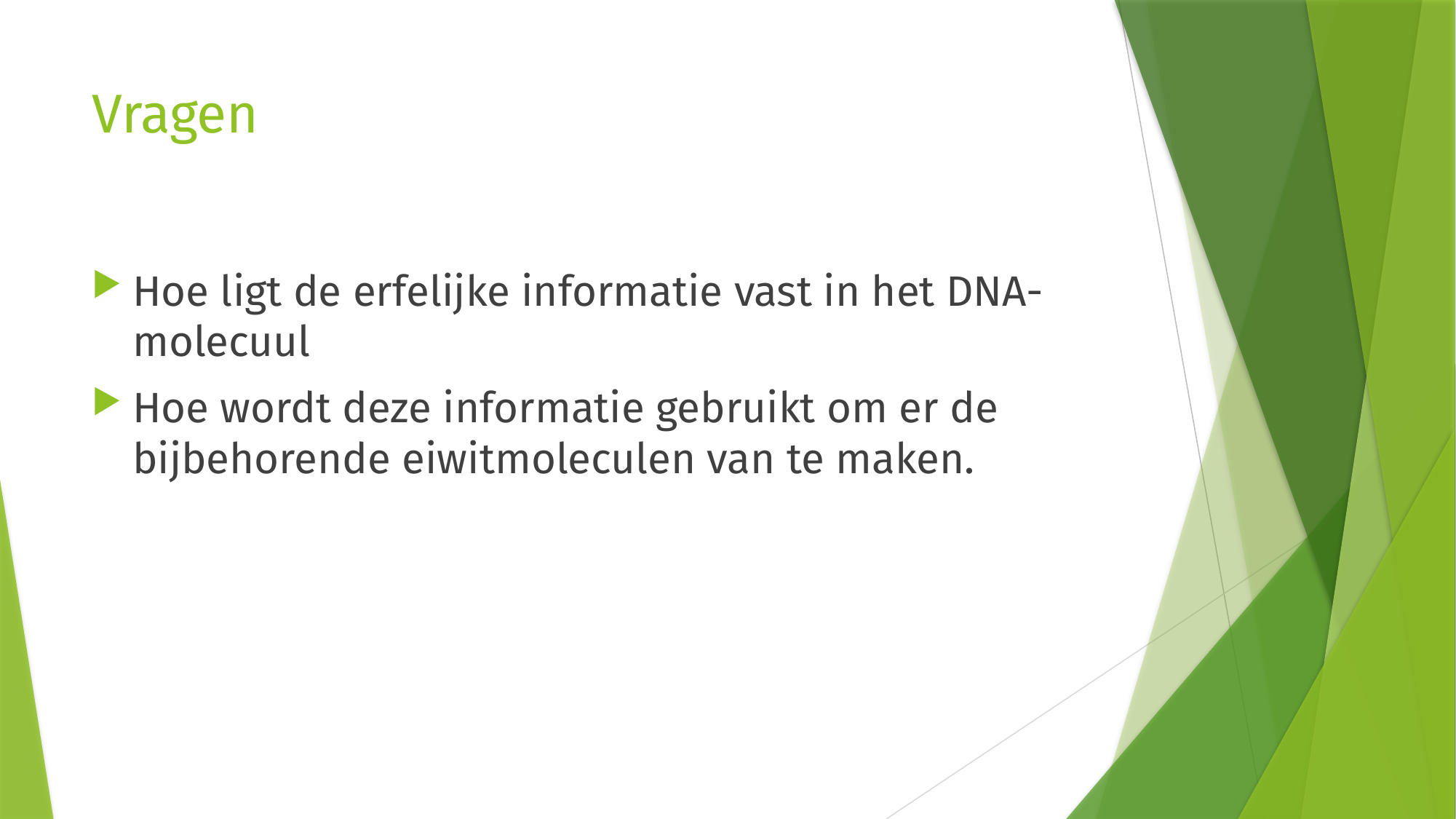

# Vragen
Hoe ligt de erfelijke informatie vast in het DNA-molecuul
Hoe wordt deze informatie gebruikt om er de bijbehorende eiwitmoleculen van te maken.